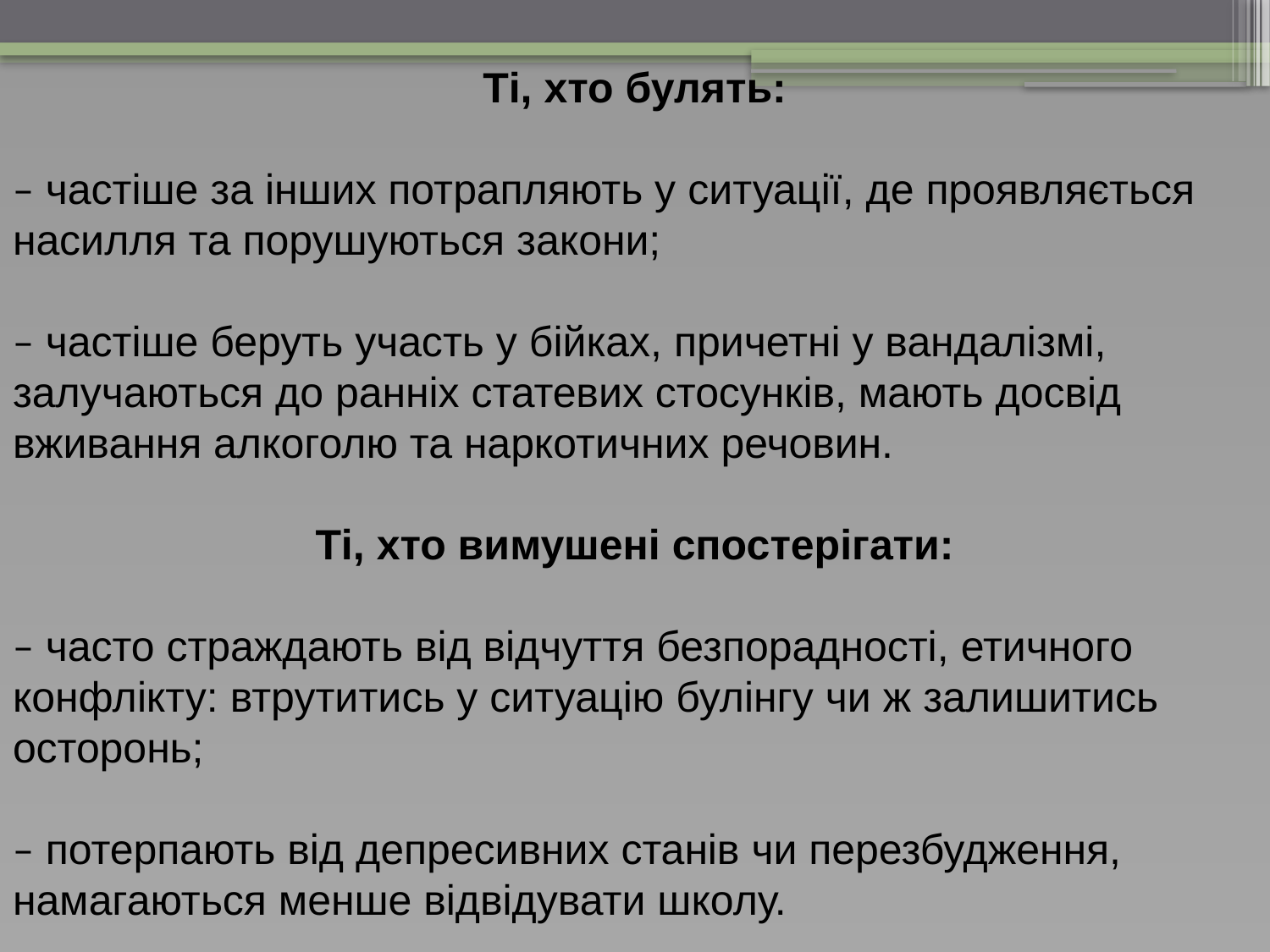

Ті, хто булять:

– частіше за інших потрапляють у ситуації, де проявляється насилля та порушуються закони;

– частіше беруть участь у бійках, причетні у вандалізмі, залучаються до ранніх статевих стосунків, мають досвід вживання алкоголю та наркотичних речовин.

Ті, хто вимушені спостерігати:

– часто страждають від відчуття безпорадності, етичного конфлікту: втрутитись у ситуацію булінгу чи ж залишитись осторонь;

– потерпають від депресивних станів чи перезбудження, намагаються менше відвідувати школу.